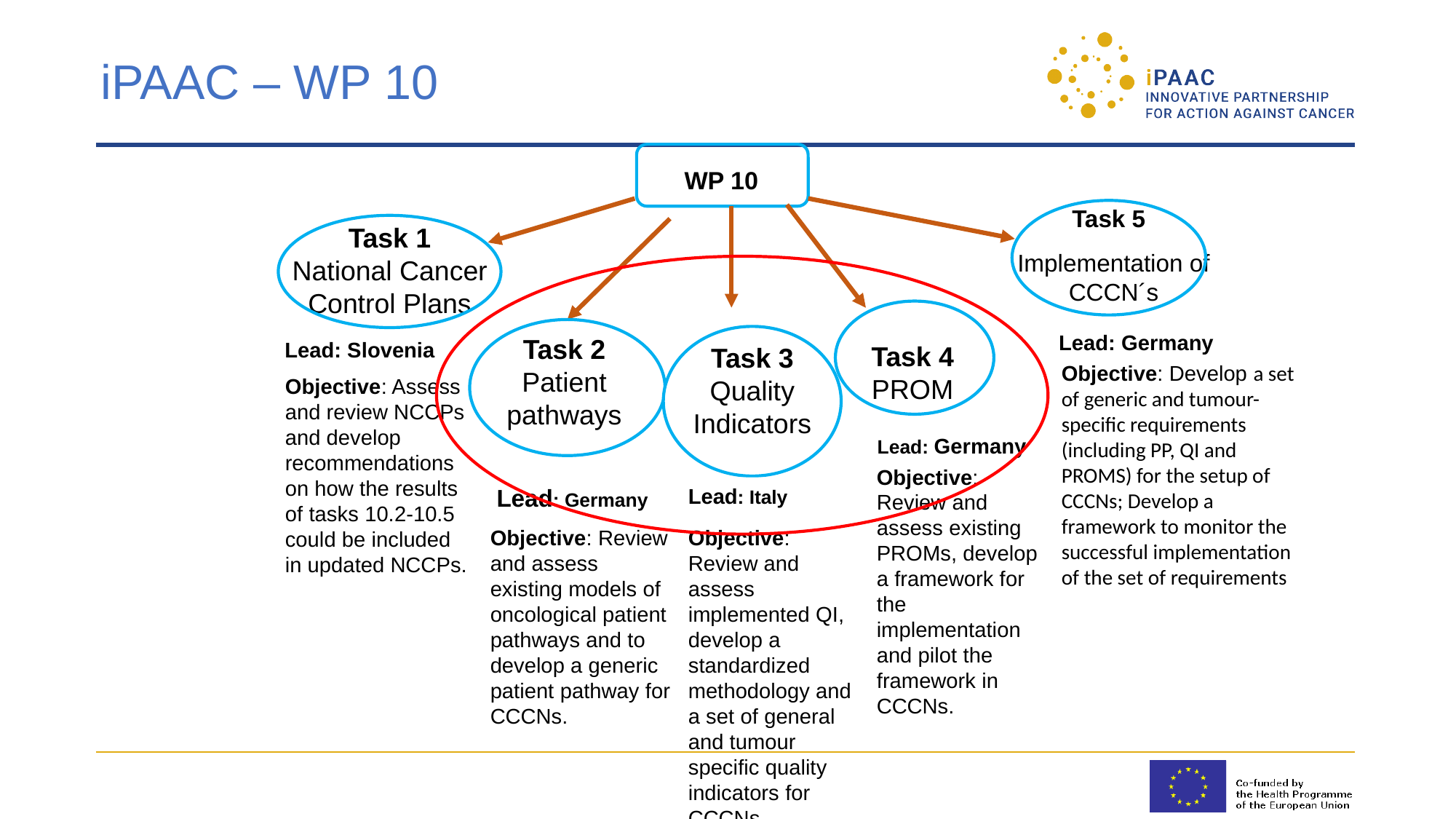

# iPAAC – WP 10

WP 10
Task 5

Task 1
National Cancer Control Plans

Implementation of CCCN´s

Task 4
PROM

Lead: Germany
Task 2
Patient pathways

Task 3
Quality Indicators
Lead: Slovenia
Objective: Develop a set of generic and tumour-specific requirements (including PP, QI and PROMS) for the setup of CCCNs; Develop a framework to monitor the successful implementation of the set of requirements
Objective: Assess and review NCCPs and develop recommendations on how the results of tasks 10.2-10.5 could be included in updated NCCPs.
Lead: Germany
Objective: Review and assess existing PROMs, develop a framework for the implementation and pilot the framework in CCCNs.
Lead: Germany
Lead: Italy
Objective: Review and assess existing models of oncological patient pathways and to develop a generic patient pathway for CCCNs.
Objective: Review and assess implemented QI, develop a standardized methodology and a set of general and tumour specific quality indicators for CCCNs.